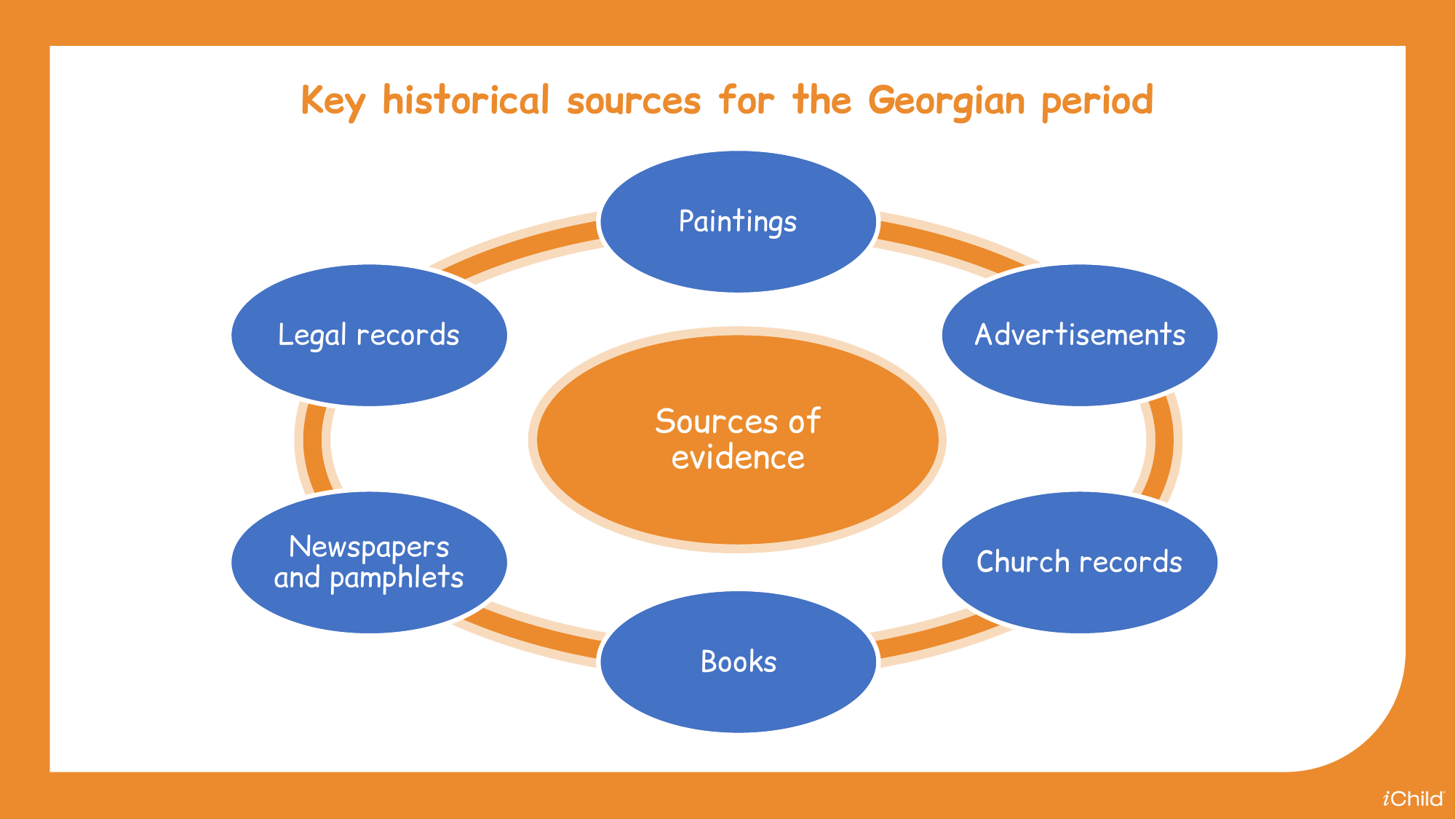

Key historical sources for the Georgian period
Paintings

Legal records
Advertisements
Sources of
evidence

Newspapers
and pamphlets
Church records
Books